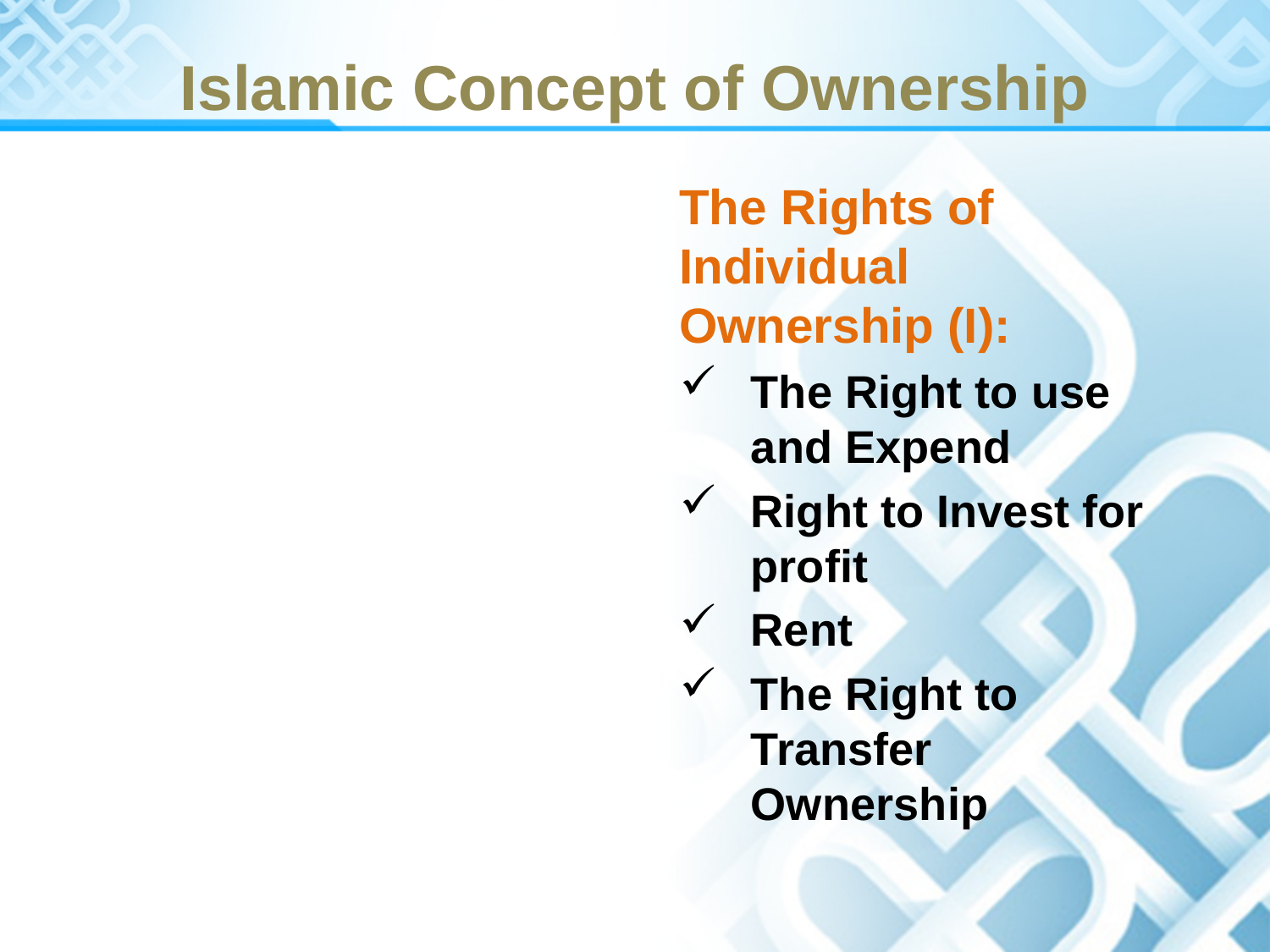

Islamic Concept of Ownership
The Rights of Individual Ownership (I):
The Right to use and Expend
Right to Invest for profit
Rent
The Right to Transfer Ownership